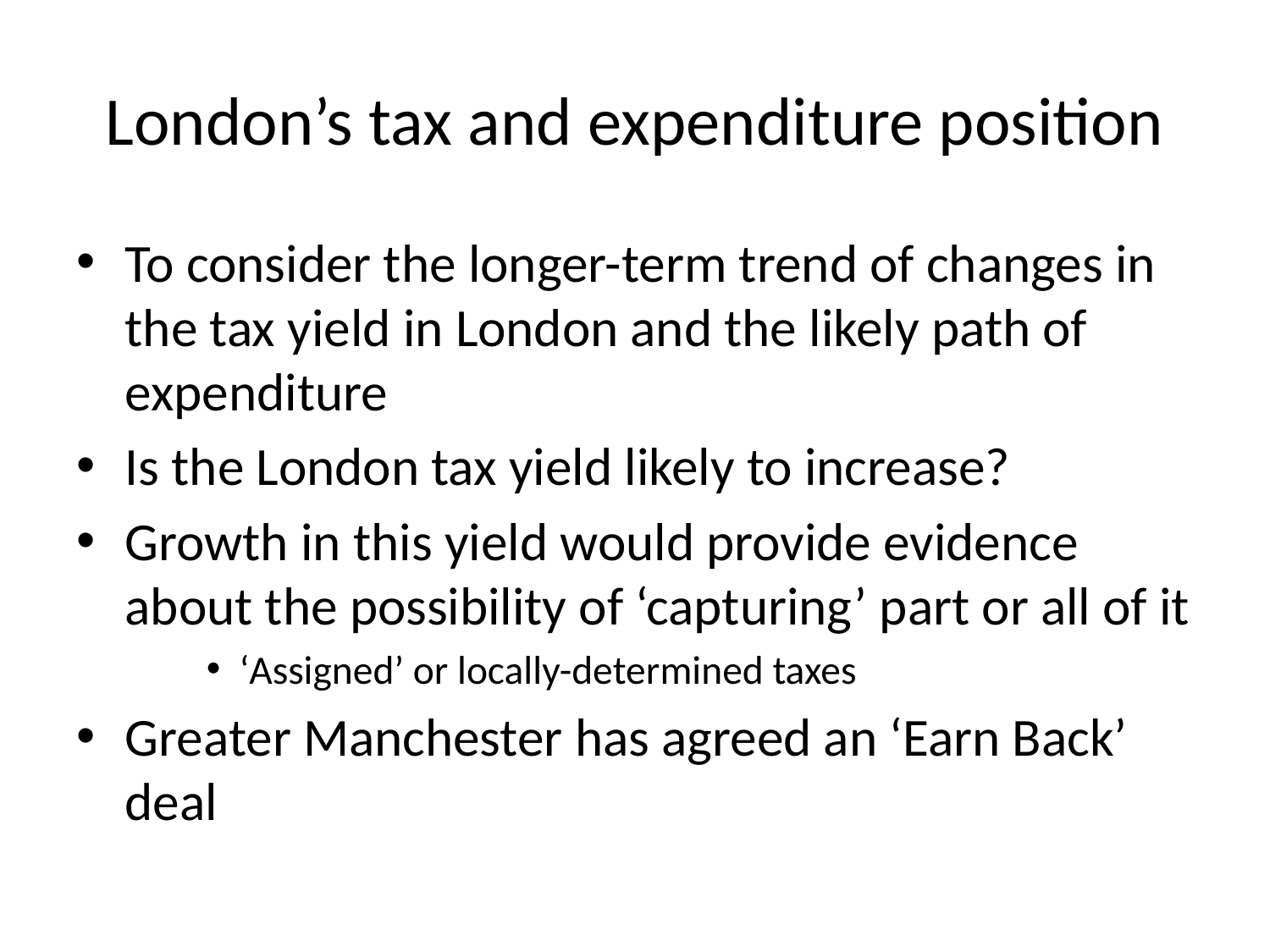

# London’s tax and expenditure position
To consider the longer-term trend of changes in the tax yield in London and the likely path of expenditure
Is the London tax yield likely to increase?
Growth in this yield would provide evidence about the possibility of ‘capturing’ part or all of it
‘Assigned’ or locally-determined taxes
Greater Manchester has agreed an ‘Earn Back’ deal